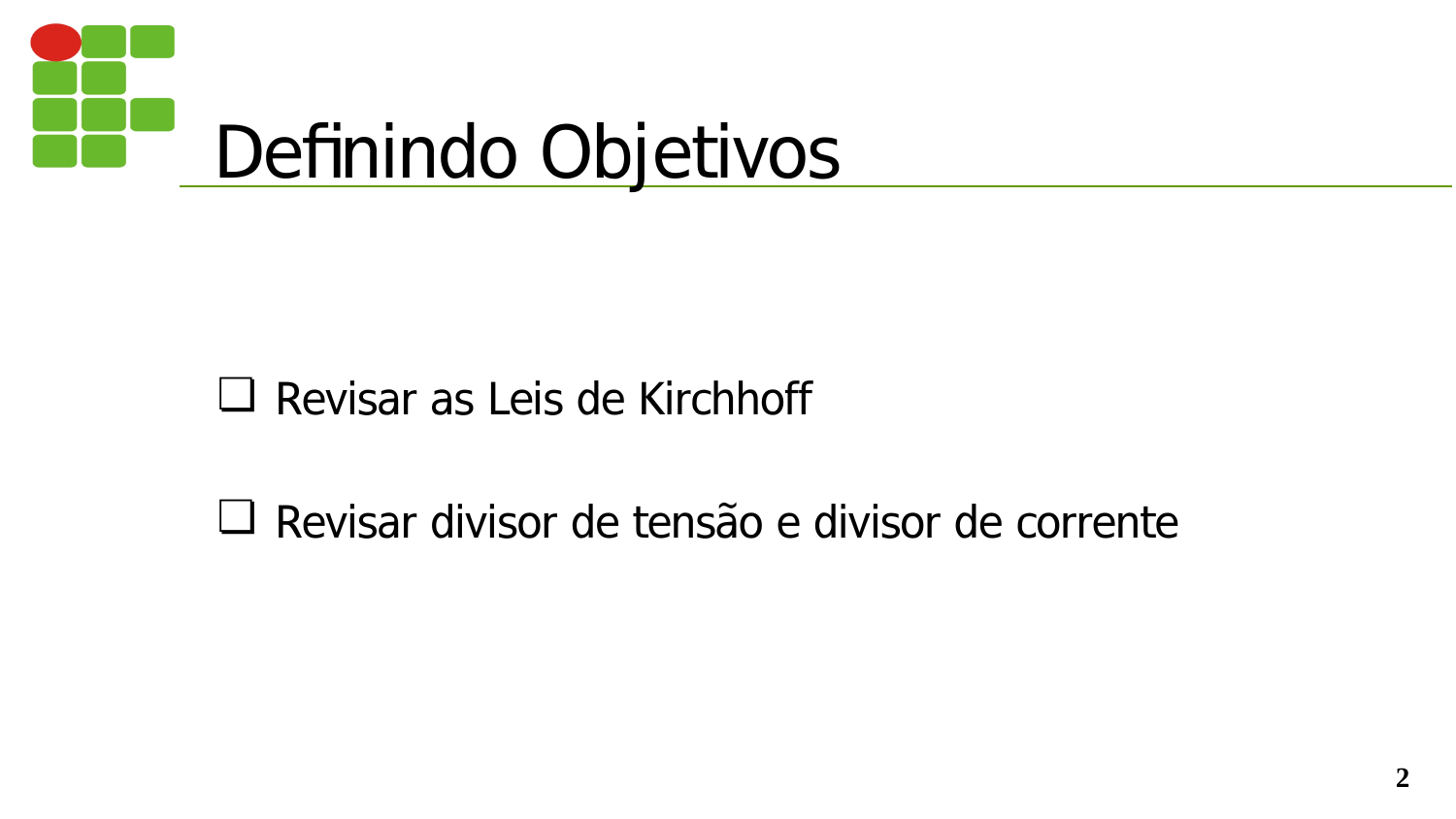

# Definindo Objetivos

Revisar as Leis de Kirchhoff

Revisar divisor de tensão e divisor de corrente

2